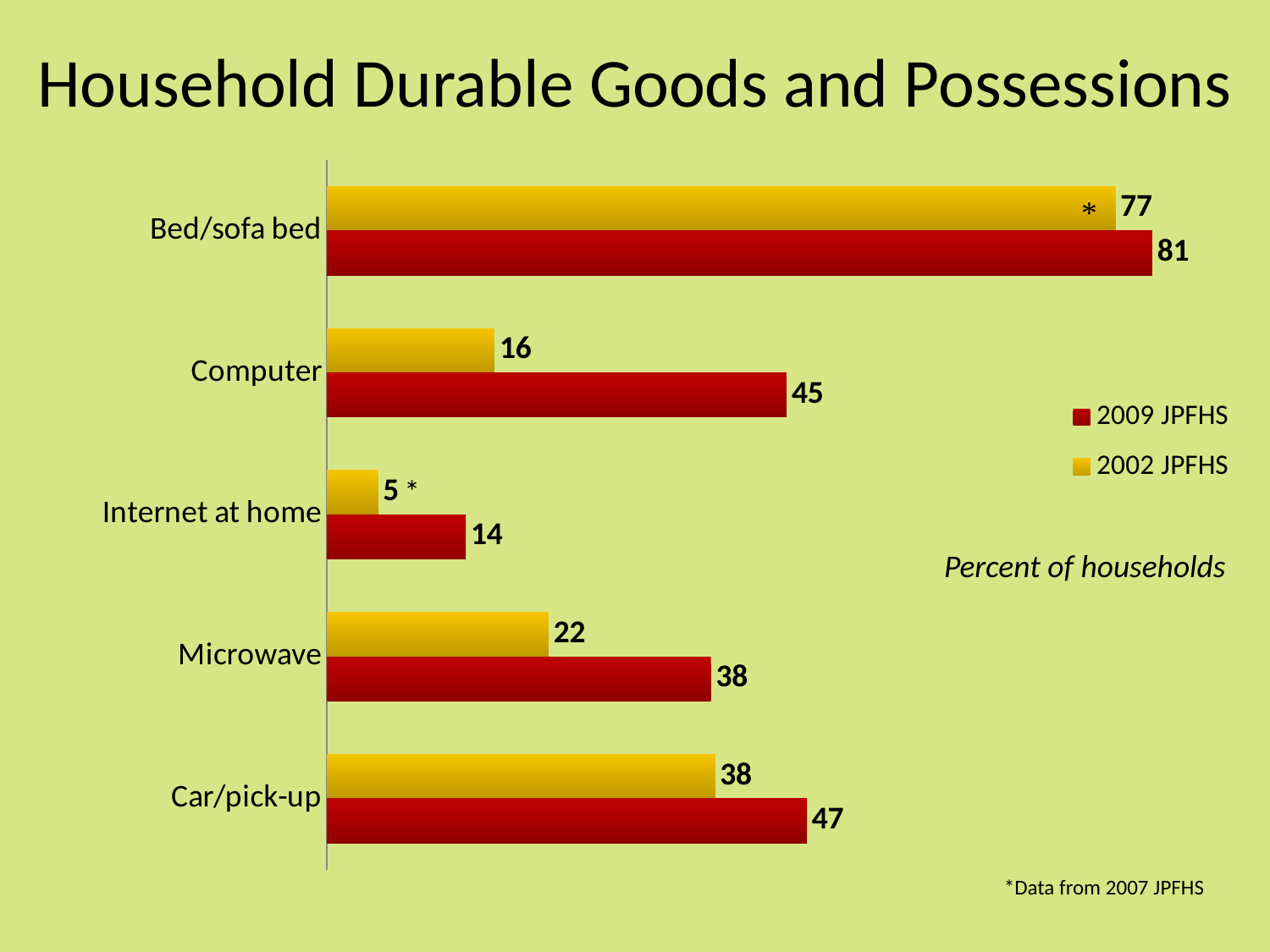

# Household Durable Goods and Possessions

### Chart

| Category | 2002 JPFHS | 2009 JPFHS |
|---|---|---|
| Bed/sofa bed | 77.2 | 80.8 |
| Computer | 16.4 | 45.0 |
| Internet at home | 5.0 | 13.6 |
| Microwave | 21.7 | 37.6 |
| Car/pick-up | 38.0 | 47.0 |
*
Percent of households
*Data from 2007 JPFHS